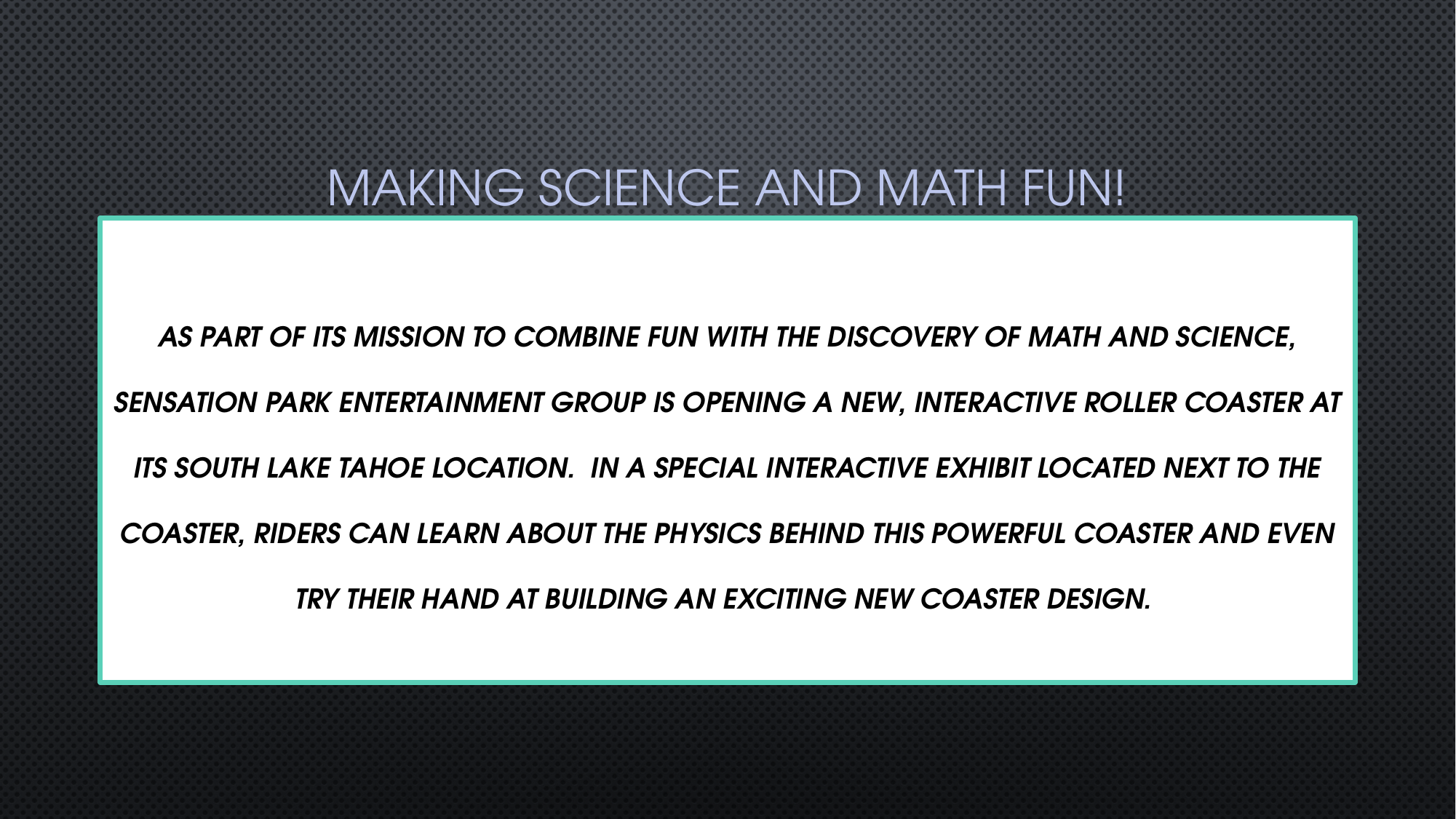

# Making Science and Math Fun!
As part of its mission to combine fun with the discovery of math and science, Sensation Park Entertainment Group is opening a new, interactive roller coaster at its South Lake Tahoe location.  In a special interactive exhibit located next to the coaster, riders can learn about the physics behind this powerful coaster and even try their hand at building an exciting new coaster design.